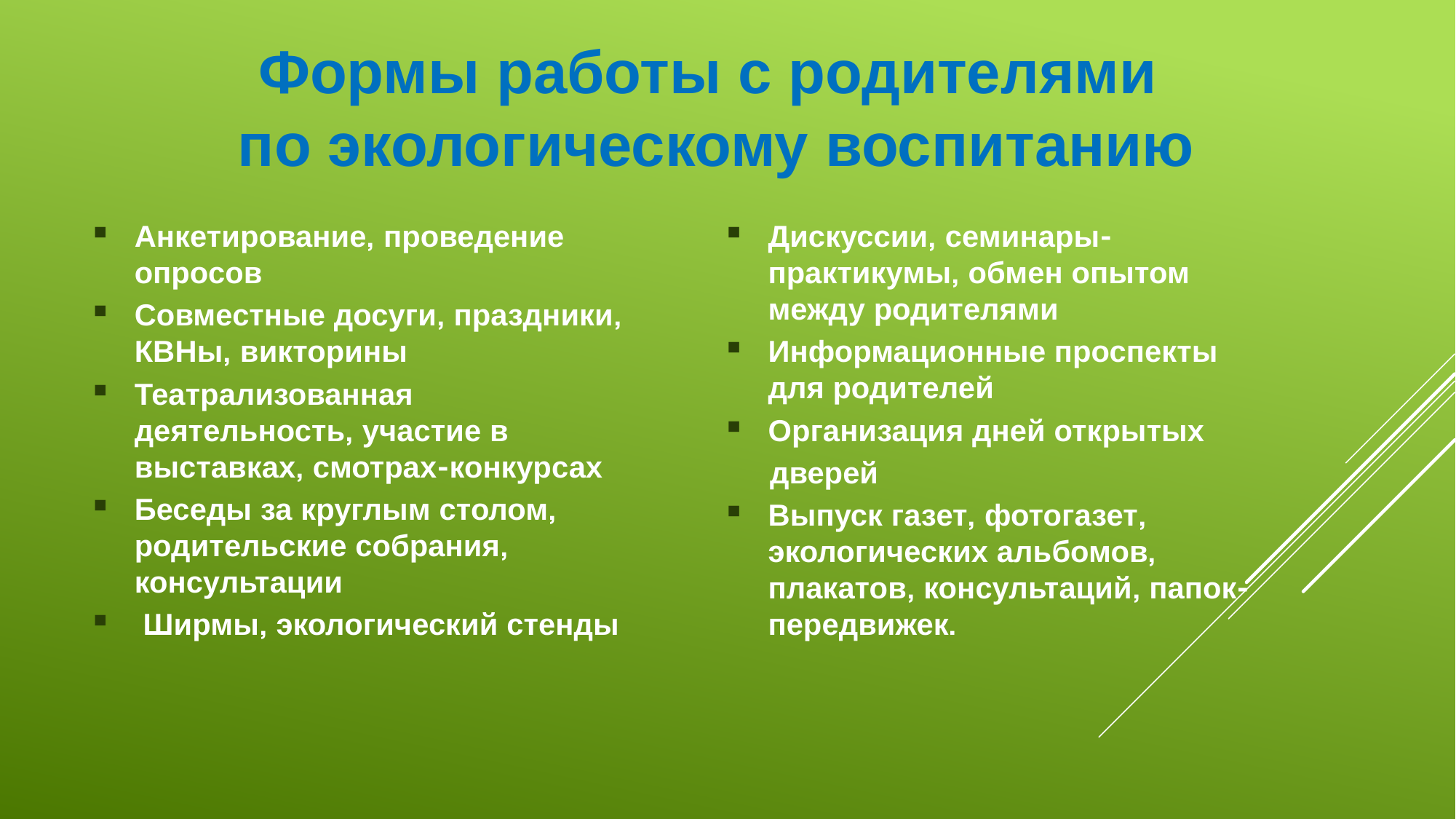

Формы работы с родителями  по экологическому воспитанию
Анкетирование, проведение опросов
Совместные досуги, праздники, КВНы, викторины
Театрализованная деятельность, участие в выставках, смотрах-конкурсах
Беседы за круглым столом, родительские собрания, консультации
 Ширмы, экологический стенды

Дискуссии, семинары- практикумы, обмен опытом между родителями
Информационные проспекты для родителей
Организация дней открытых
     дверей
Выпуск газет, фотогазет, экологических альбомов, плакатов, консультаций, папок- передвижек.